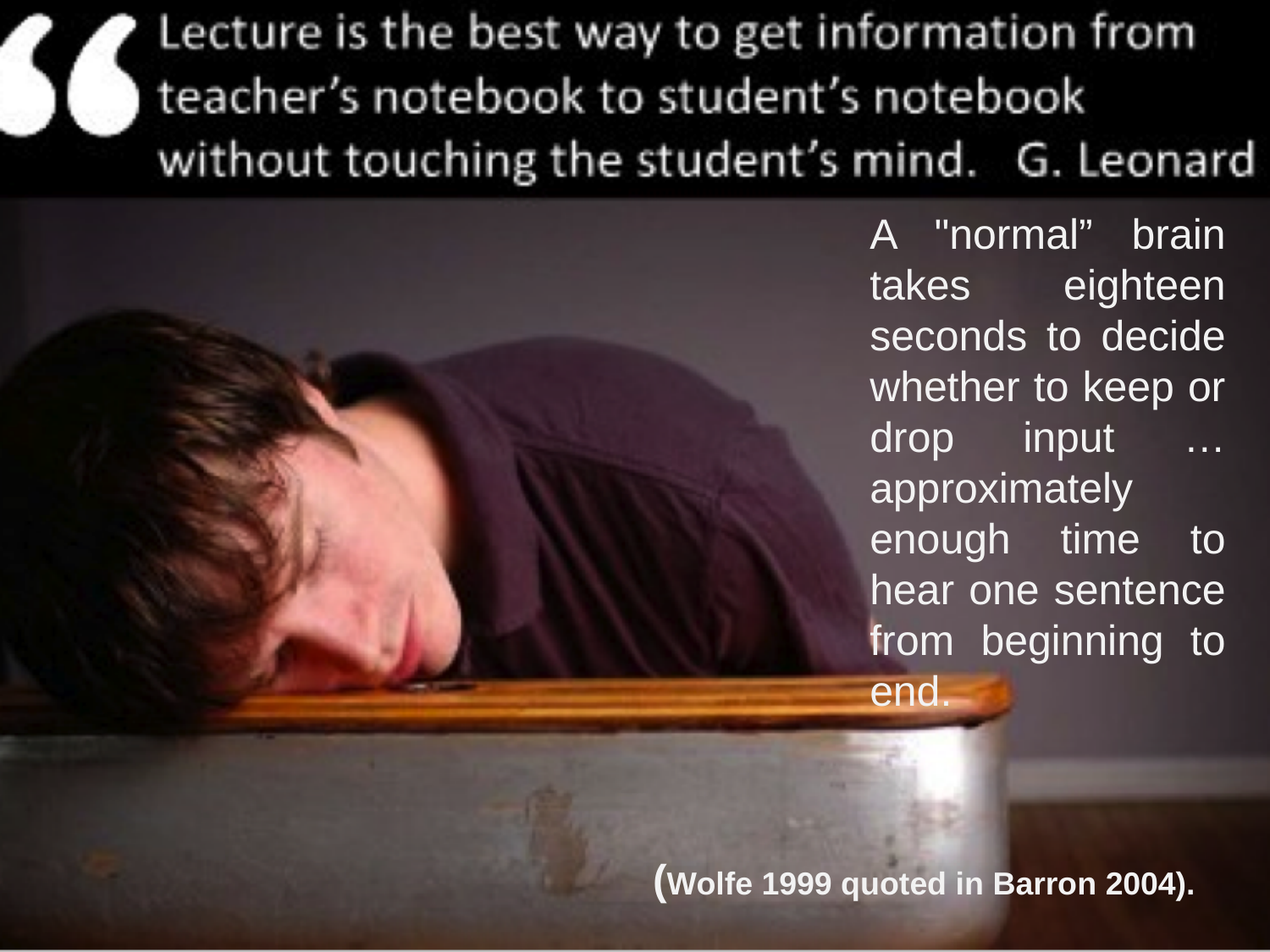

A "normal” brain takes eighteen seconds to decide whether to keep or drop input … approximately enough time to hear one sentence from beginning to end.

(Wolfe 1999 quoted in Barron 2004).